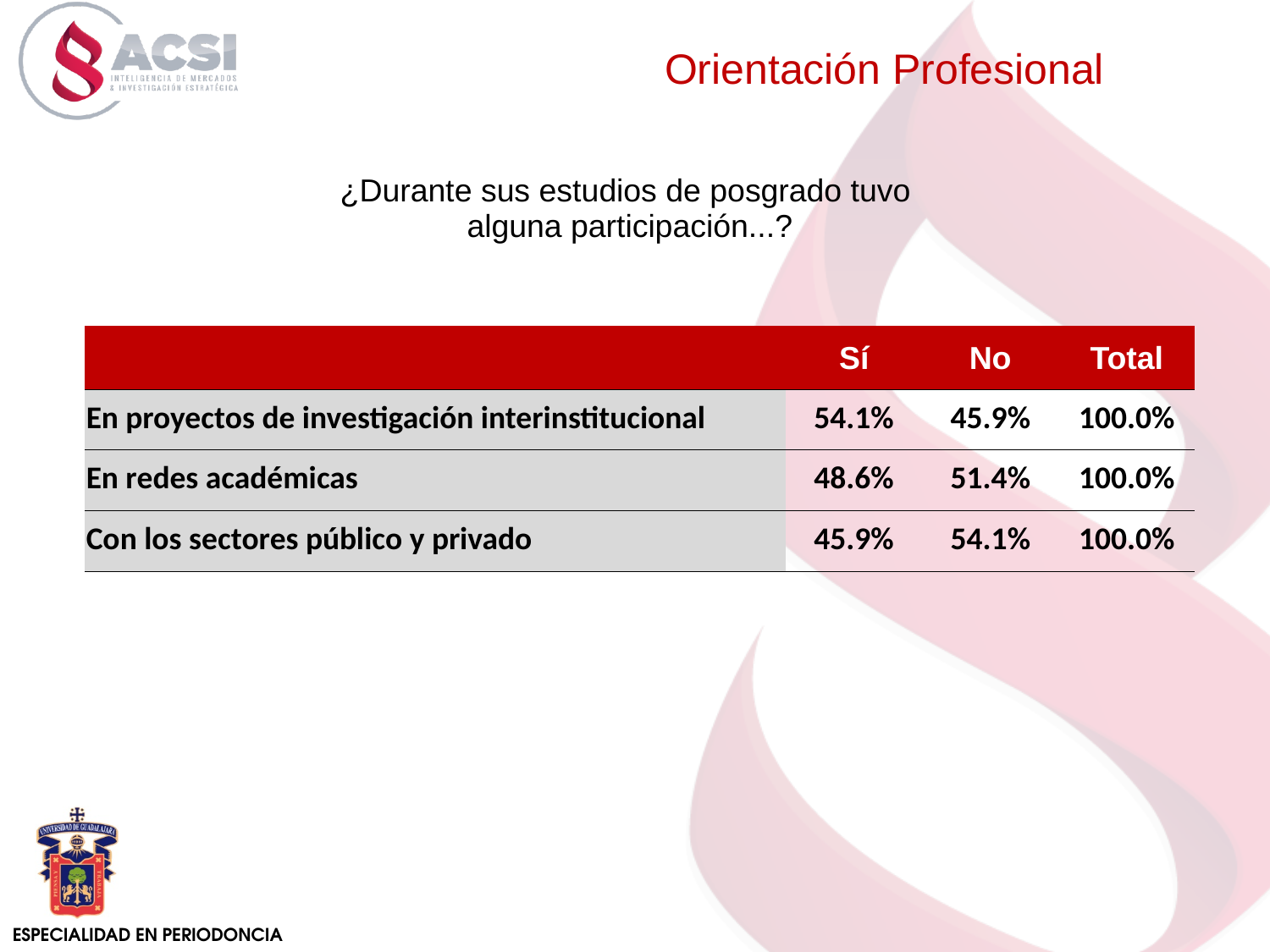

Orientación Profesional
¿Durante sus estudios de posgrado tuvo
alguna participación...?
|  | Sí | No | Total |
| --- | --- | --- | --- |
| En proyectos de investigación interinstitucional | 54.1% | 45.9% | 100.0% |
| En redes académicas | 48.6% | 51.4% | 100.0% |
| Con los sectores público y privado | 45.9% | 54.1% | 100.0% |